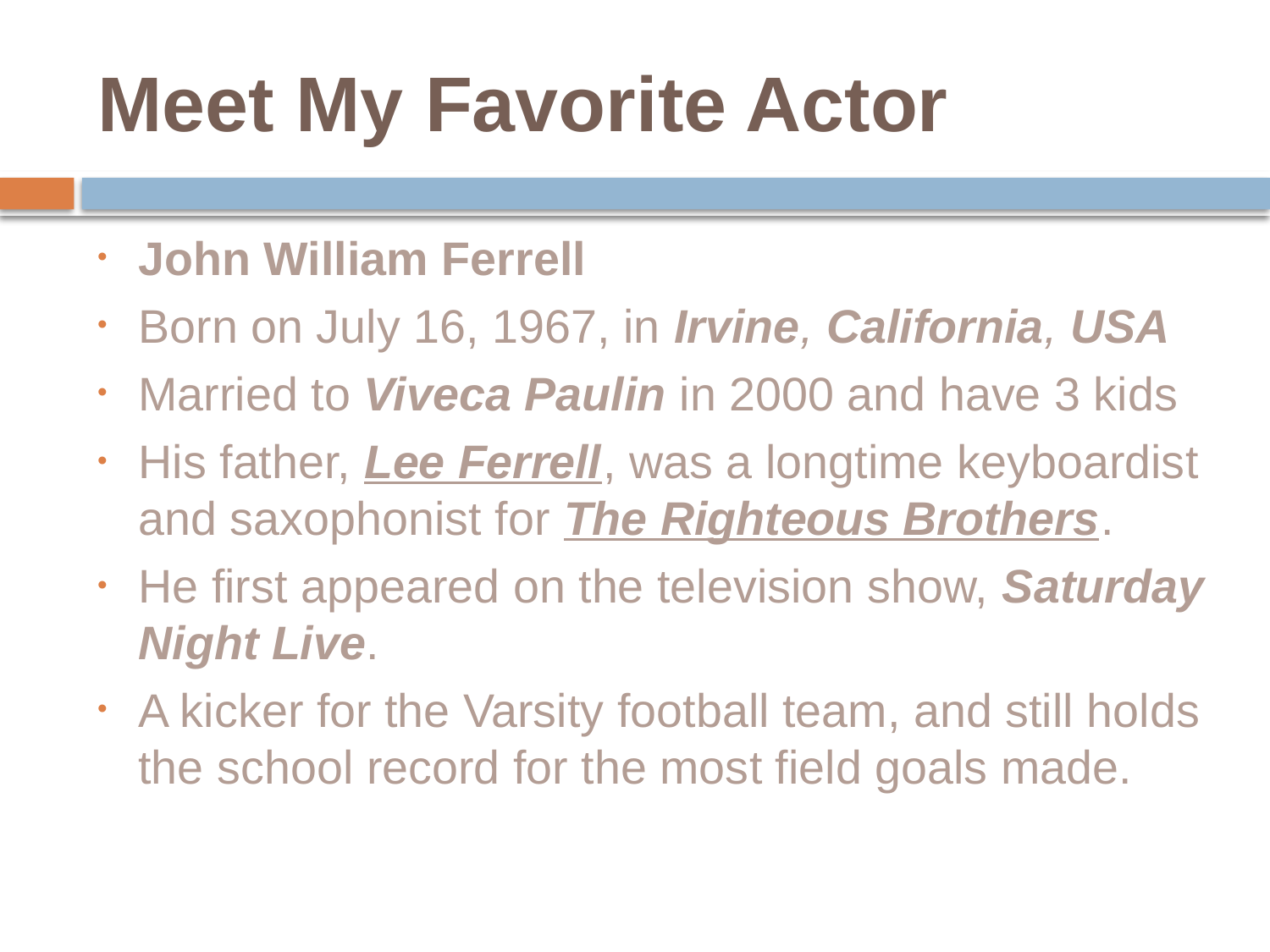

# Meet My Favorite Actor
John William Ferrell
Born on July 16, 1967, in Irvine, California, USA
Married to Viveca Paulin in 2000 and have 3 kids
His father, Lee Ferrell, was a longtime keyboardist and saxophonist for The Righteous Brothers.
He first appeared on the television show, Saturday Night Live.
A kicker for the Varsity football team, and still holds the school record for the most field goals made.